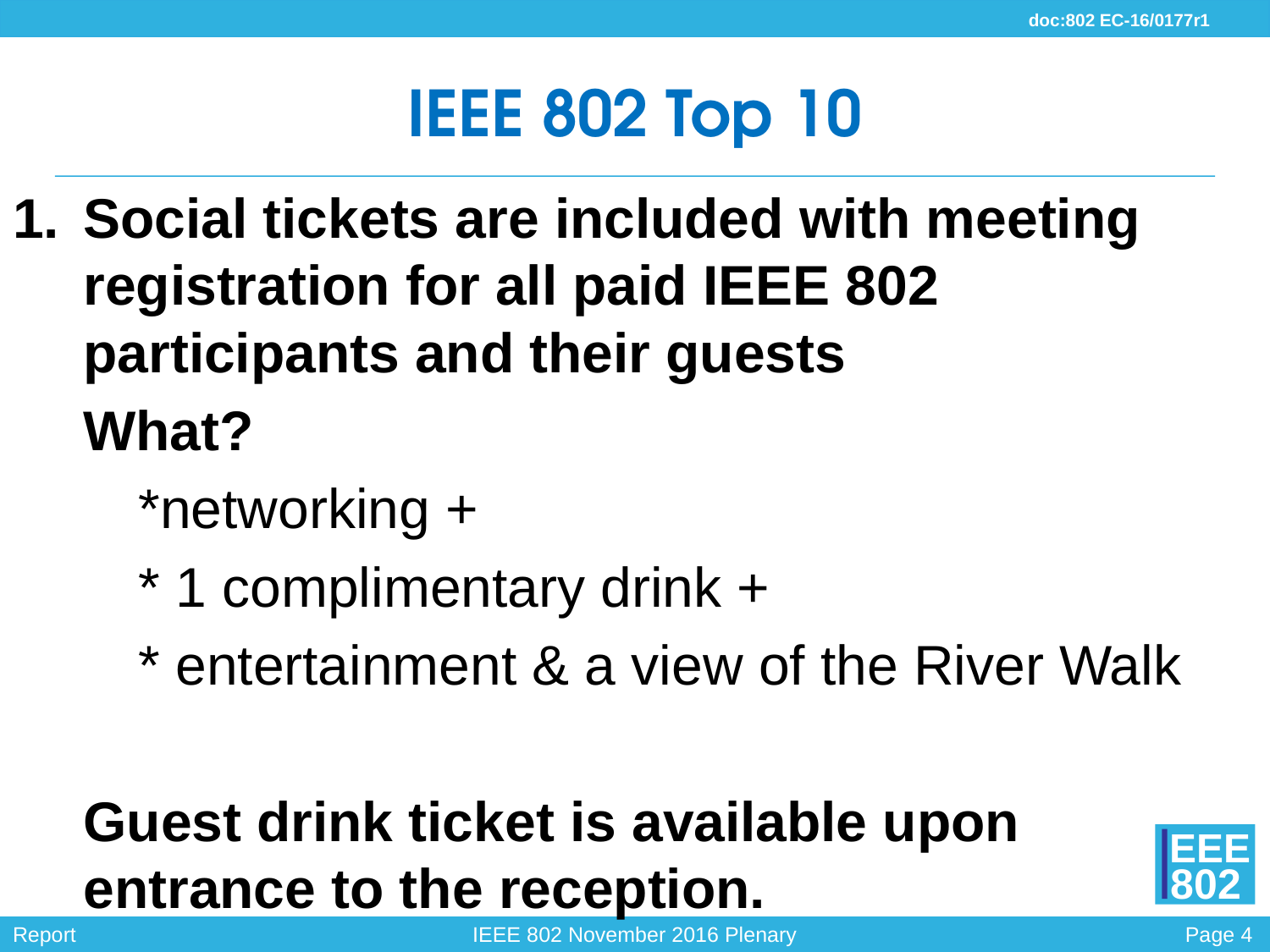

# IEEE 802 Top 10
Social tickets are included with meeting registration for all paid IEEE 802 participants and their guests
	What?
	*networking +
	* 1 complimentary drink +
	* entertainment & a view of the River Walk

	Guest drink ticket is available upon entrance to the reception.